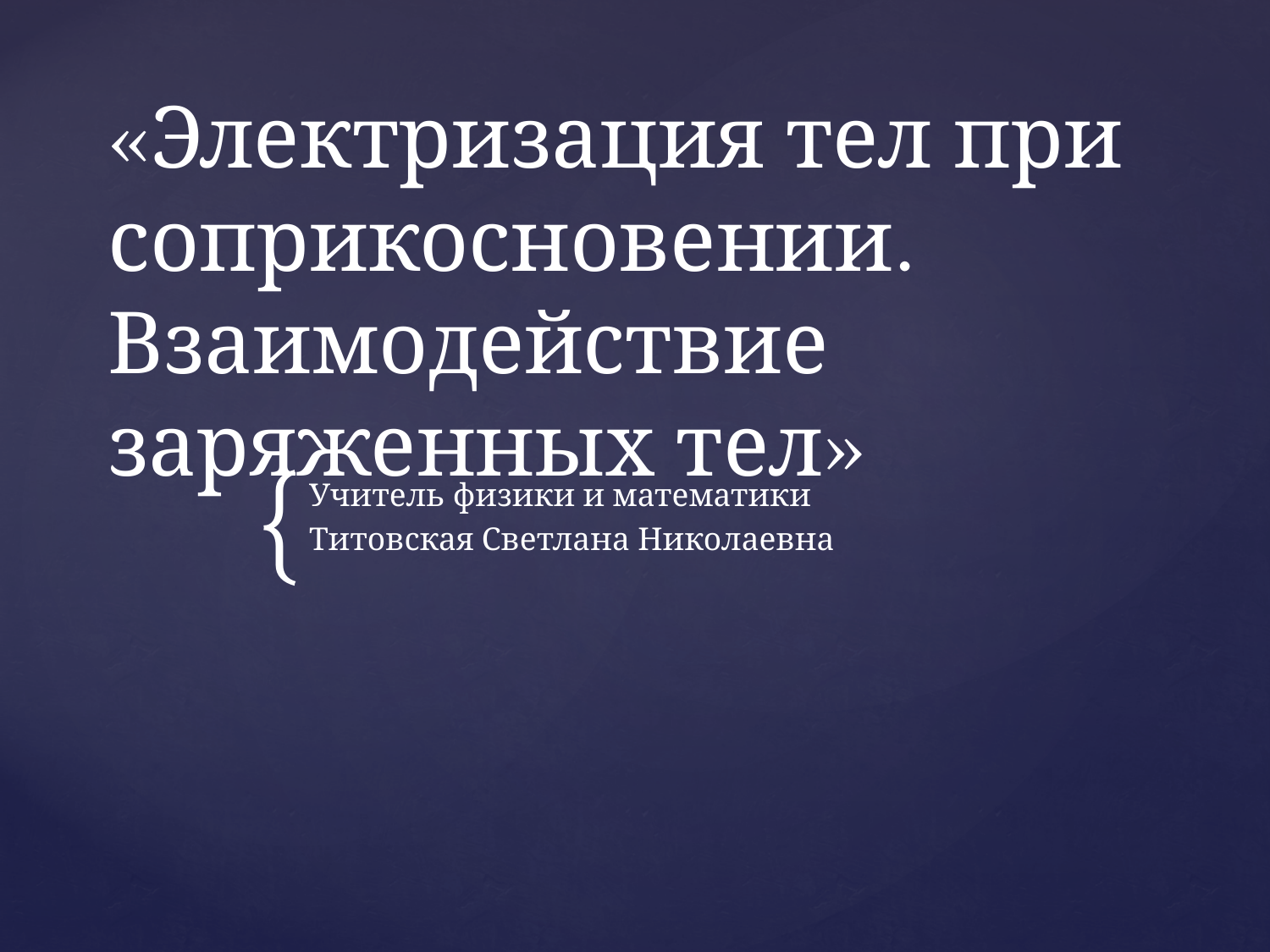

# «Электризация тел при соприкосновении. Взаимодействие заряженных тел»
Учитель физики и математики
Титовская Светлана Николаевна